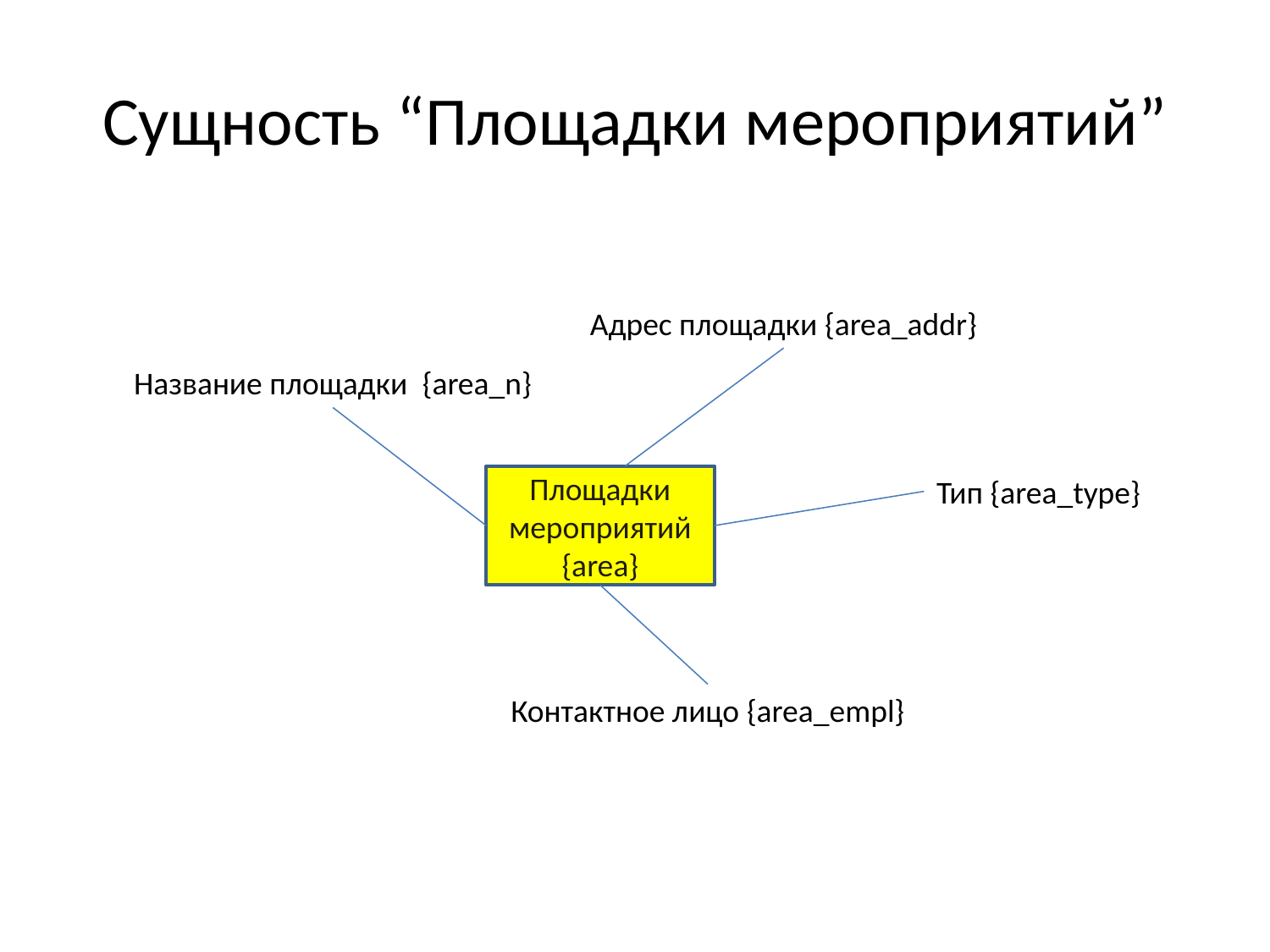

# Сущность “Площадки мероприятий”
Адрес площадки {area_addr}
Название площадки  {area_n}
Площадки мероприятий
{area}
Тип {area_type}
Контактное лицо {area_empl}